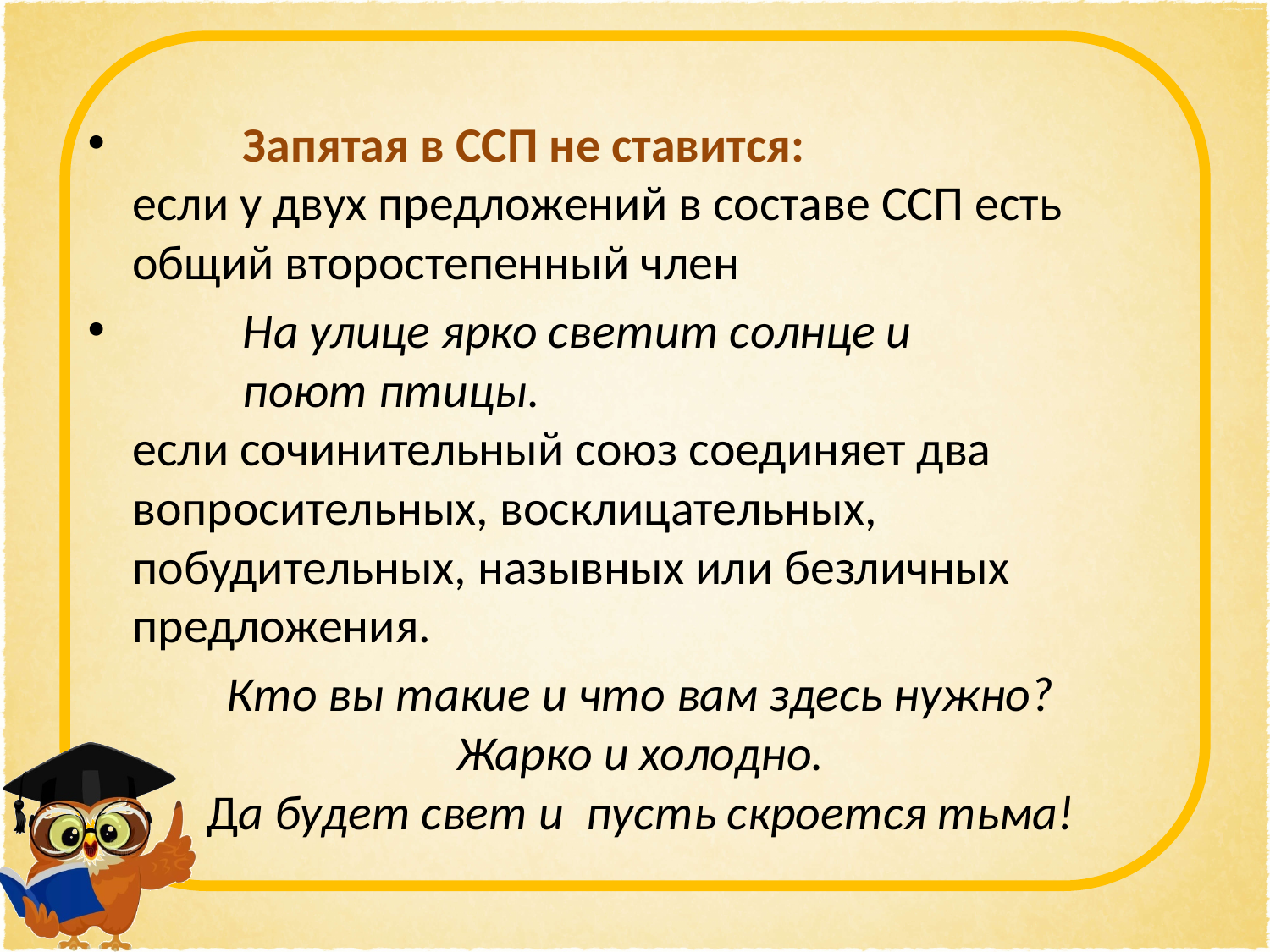

#
		Запятая в ССП не ставится:
если у двух предложений в составе ССП есть общий второстепенный член
	На улице ярко светит солнце и
			поют птицы.
если сочинительный союз соединяет два вопросительных, восклицательных, побудительных, назывных или безличных предложения.
Кто вы такие и что вам здесь нужно?
Жарко и холодно.
Да будет свет и  пусть скроется тьма!